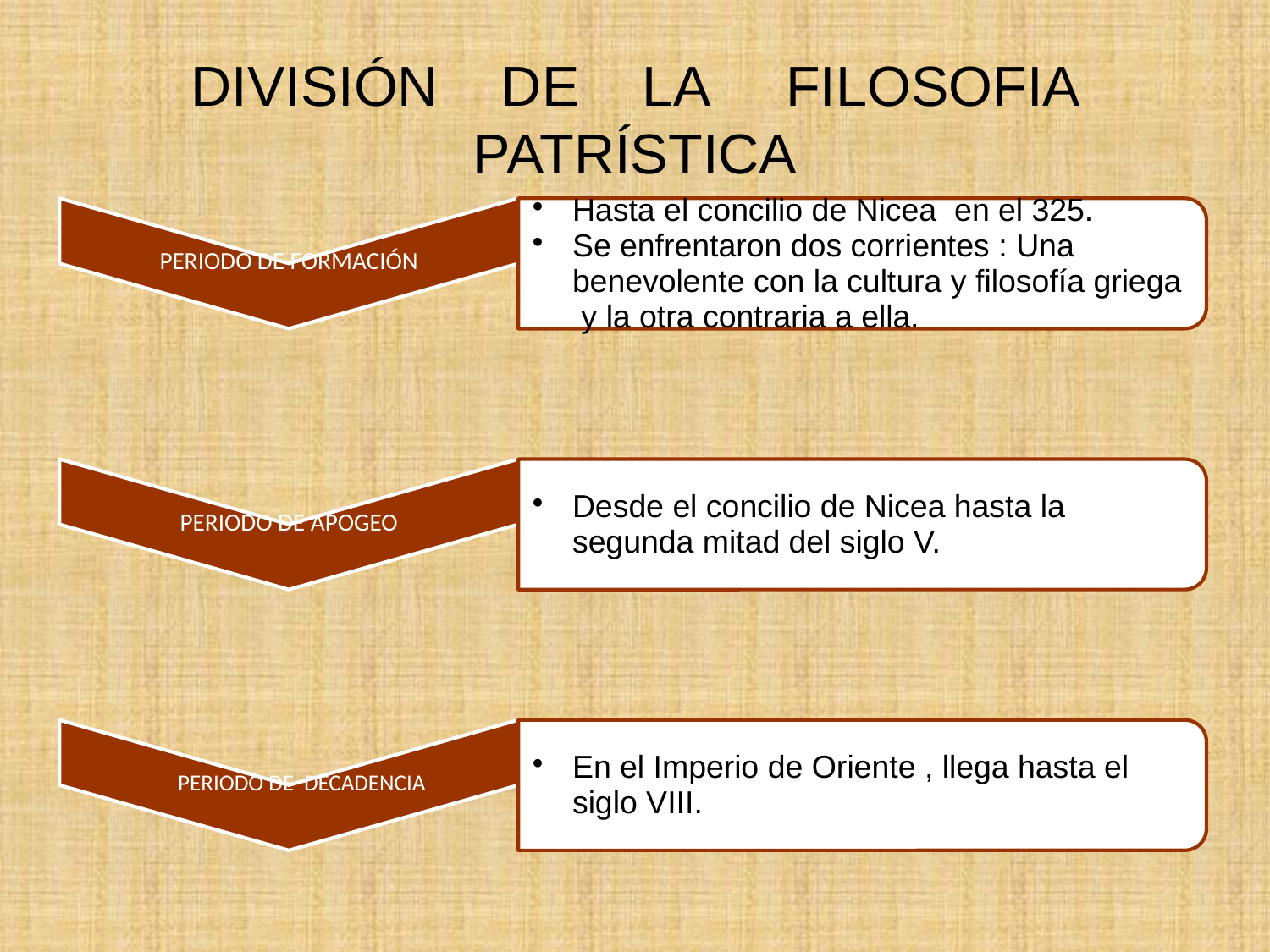

# DIVISIÓN    DE    LA     FILOSOFIA PATRÍSTICA
PERIODO DE FORMACIÓN
Hasta el concilio de Nicea  en el 325.
PERIODO DE APOGEO
	PERIODO DE  DECADENCIA
En el Imperio de Oriente , llega hasta el siglo VIII.
Se enfrentaron dos corrientes : Una benevolente con la cultura y filosofía griega  y la otra contraria a ella.
Desde el concilio de Nicea hasta la segunda mitad del siglo V.